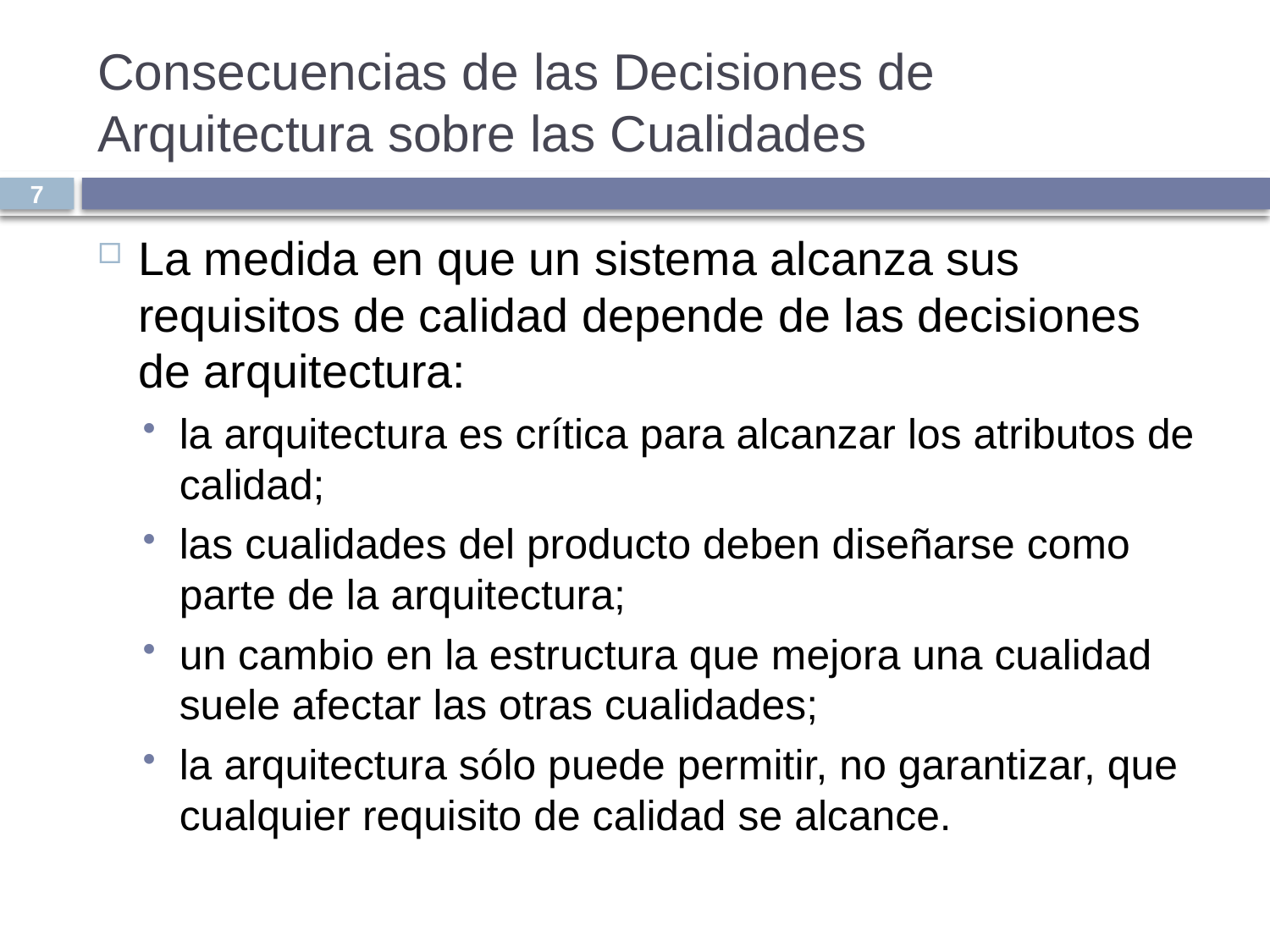

# Consecuencias de las Decisiones de Arquitectura sobre las Cualidades
7
La medida en que un sistema alcanza sus requisitos de calidad depende de las decisiones de arquitectura:
la arquitectura es crítica para alcanzar los atributos de calidad;
las cualidades del producto deben diseñarse como parte de la arquitectura;
un cambio en la estructura que mejora una cualidad suele afectar las otras cualidades;
la arquitectura sólo puede permitir, no garantizar, que cualquier requisito de calidad se alcance.